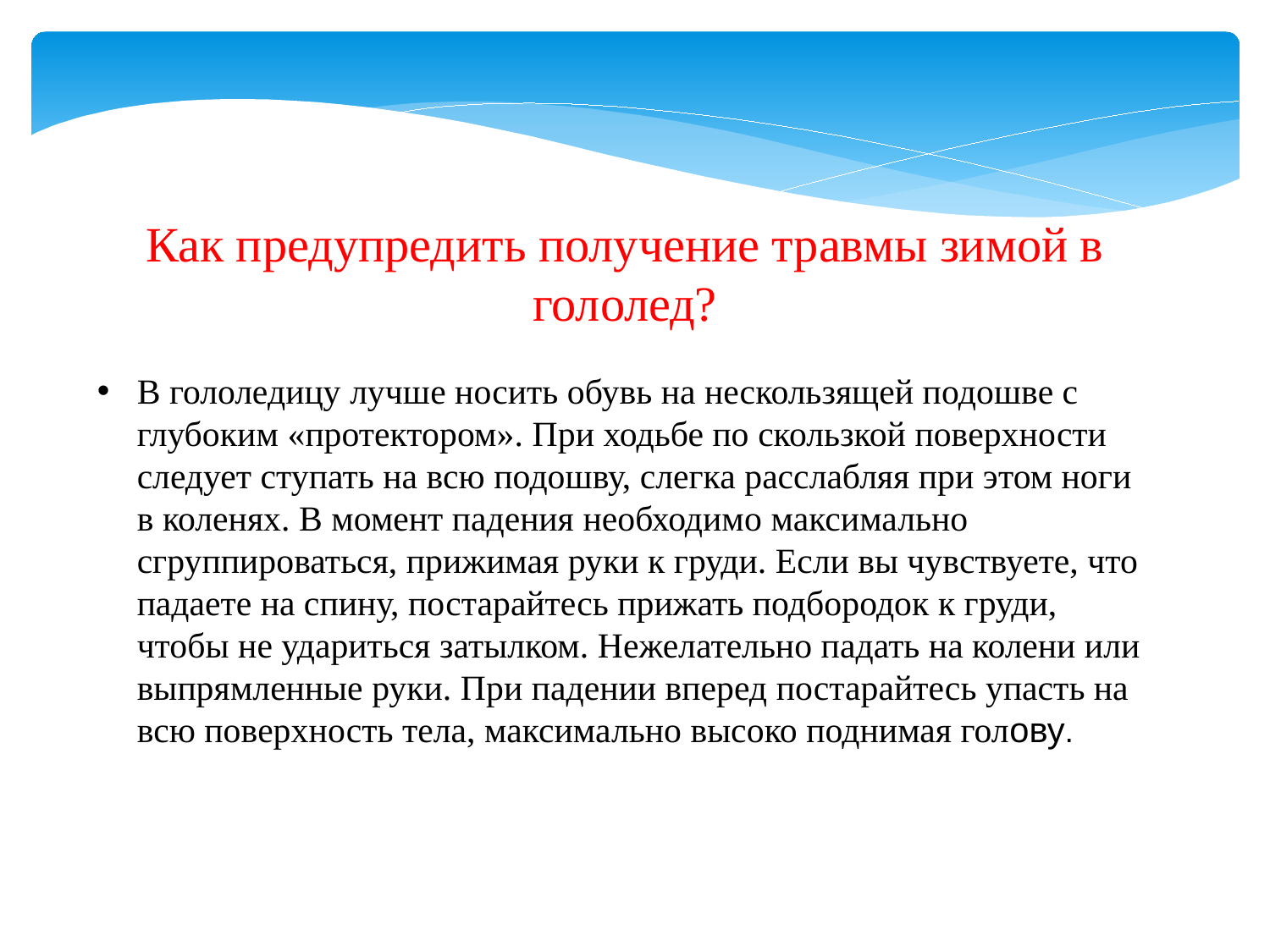

Как предупредить получение травмы зимой в гололед?

В гололедицу лучше носить обувь на нескользящей подошве с глубоким «протектором». При ходьбе по скользкой поверхности следует ступать на всю подошву, слегка расслабляя при этом ноги в коленях. В момент падения необходимо максимально сгруппироваться, прижимая руки к груди. Если вы чувствуете, что падаете на спину, постарайтесь прижать подбородок к груди, чтобы не удариться затылком. Нежелательно падать на колени или выпрямленные руки. При падении вперед постарайтесь упасть на всю поверхность тела, максимально высоко поднимая голову.